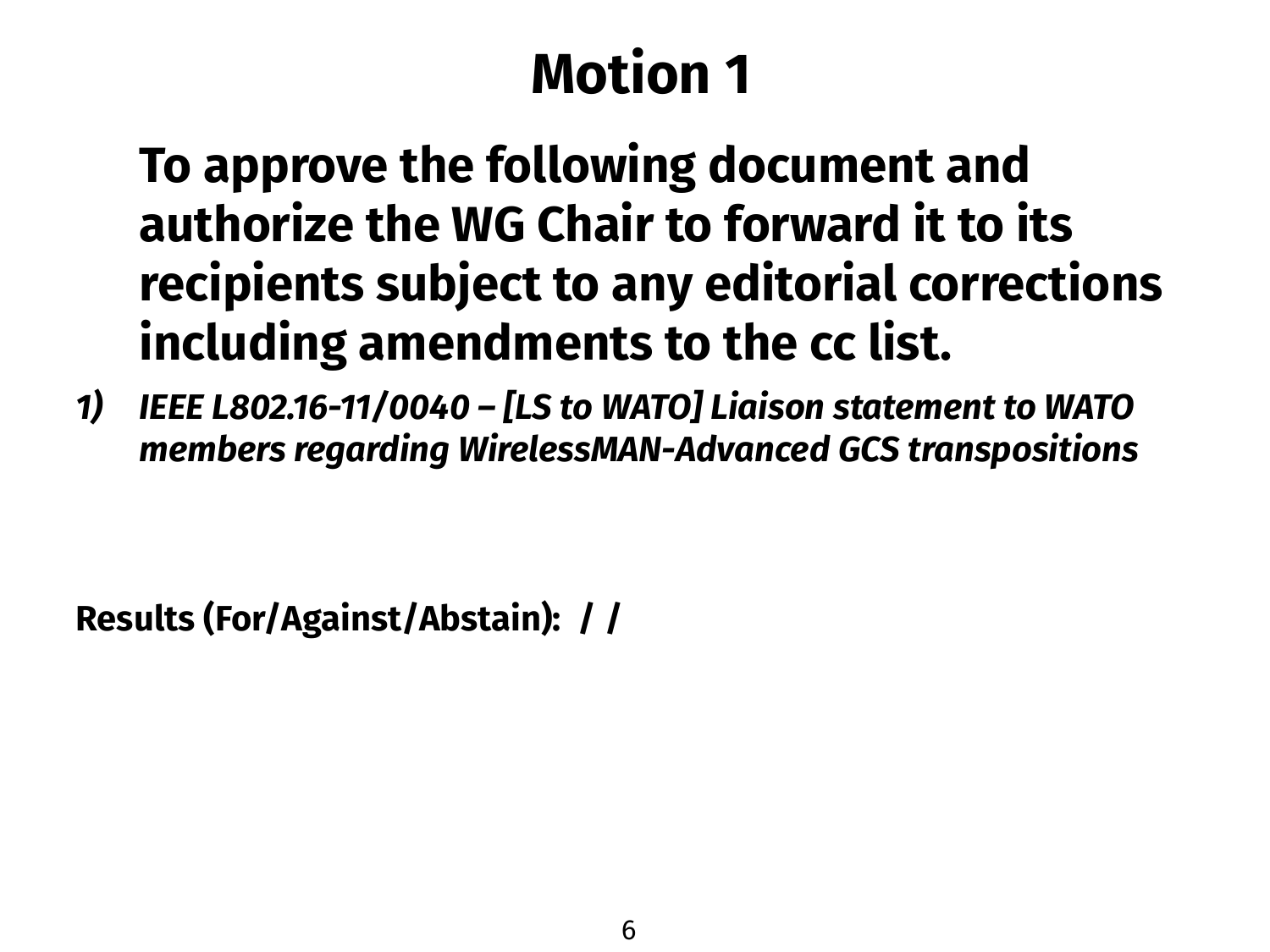

Motion 1
	To approve the following document and authorize the WG Chair to forward it to its recipients subject to any editorial corrections including amendments to the cc list.
IEEE L802.16-11/0040 – [LS to WATO] Liaison statement to WATO members regarding WirelessMAN-Advanced GCS transpositions

Results (For/Against/Abstain):  / /